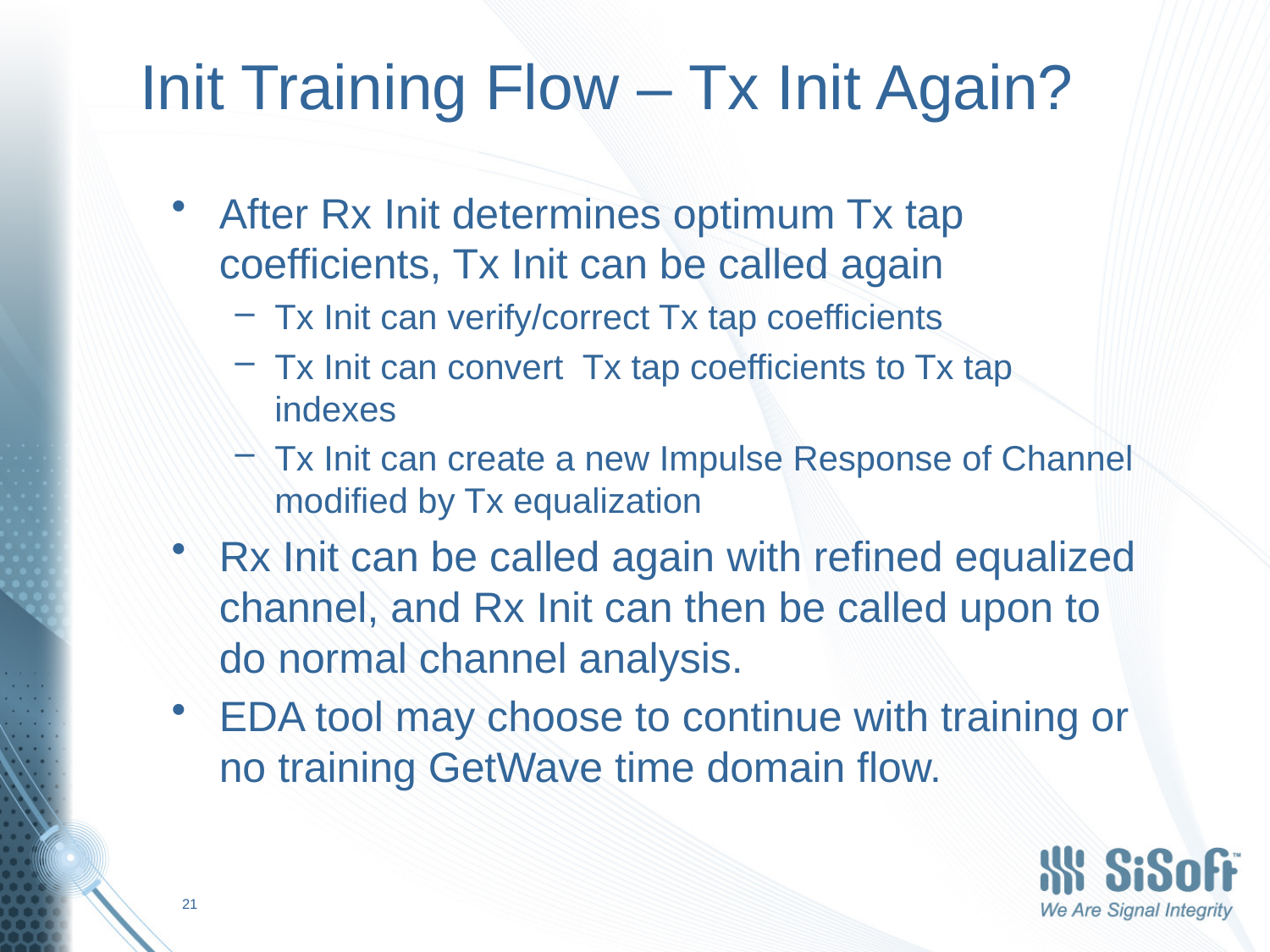

# Init Training Flow – Tx Init Again?
After Rx Init determines optimum Tx tap coefficients, Tx Init can be called again
Tx Init can verify/correct Tx tap coefficients
Tx Init can convert  Tx tap coefficients to Tx tap indexes
Tx Init can create a new Impulse Response of Channel modified by Tx equalization
Rx Init can be called again with refined equalized channel, and Rx Init can then be called upon to do normal channel analysis.
EDA tool may choose to continue with training or no training GetWave time domain flow.

21